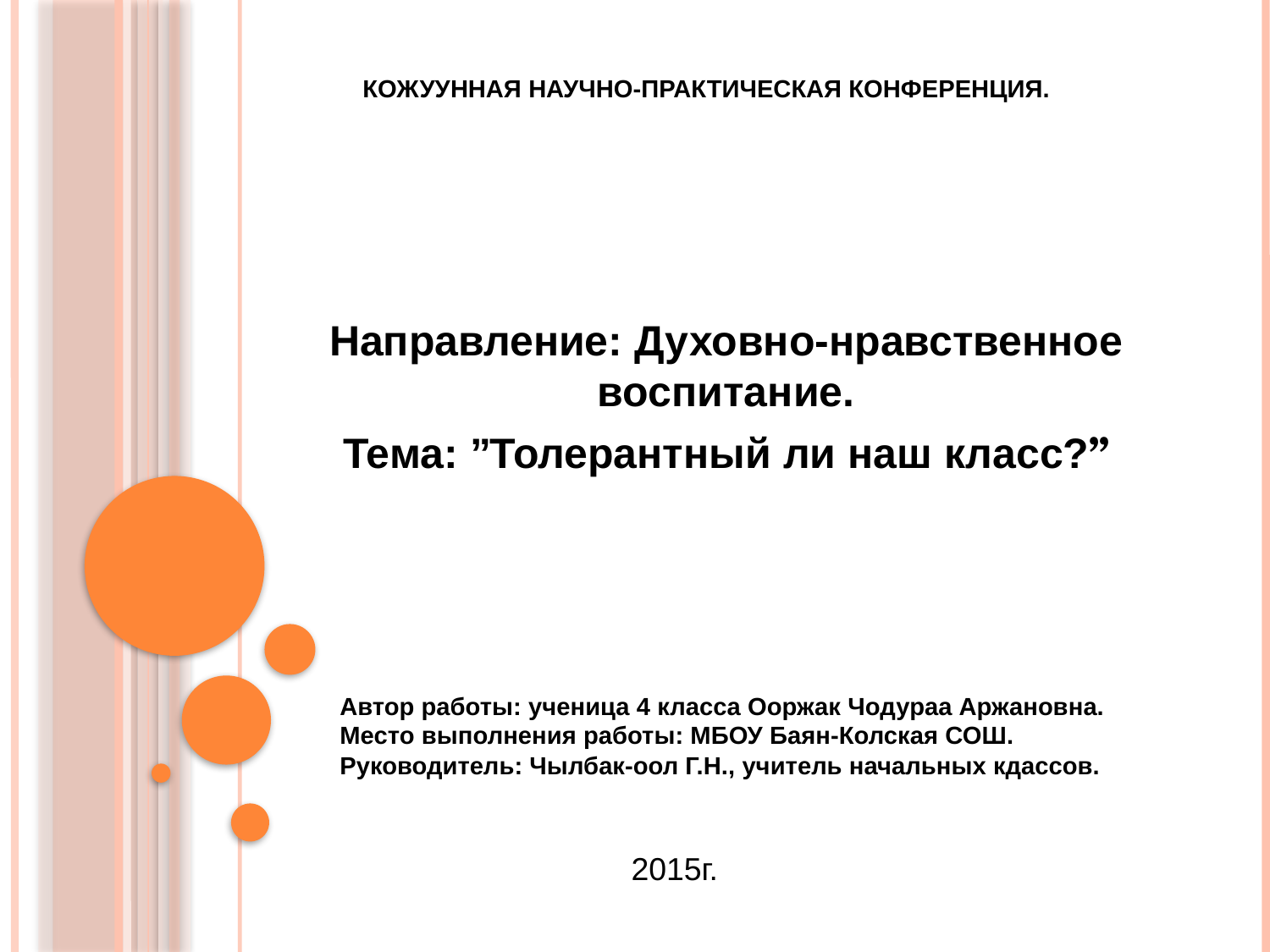

# Кожуунная научно-практическая конференция.
Направление: Духовно-нравственное воспитание.
Тема: ”Толерантный ли наш класс?”
Автор работы: ученица 4 класса Ооржак Чодураа Аржановна.
Место выполнения работы: МБОУ Баян-Колская СОШ.
Руководитель: Чылбак-оол Г.Н., учитель начальных кдассов.
2015г.